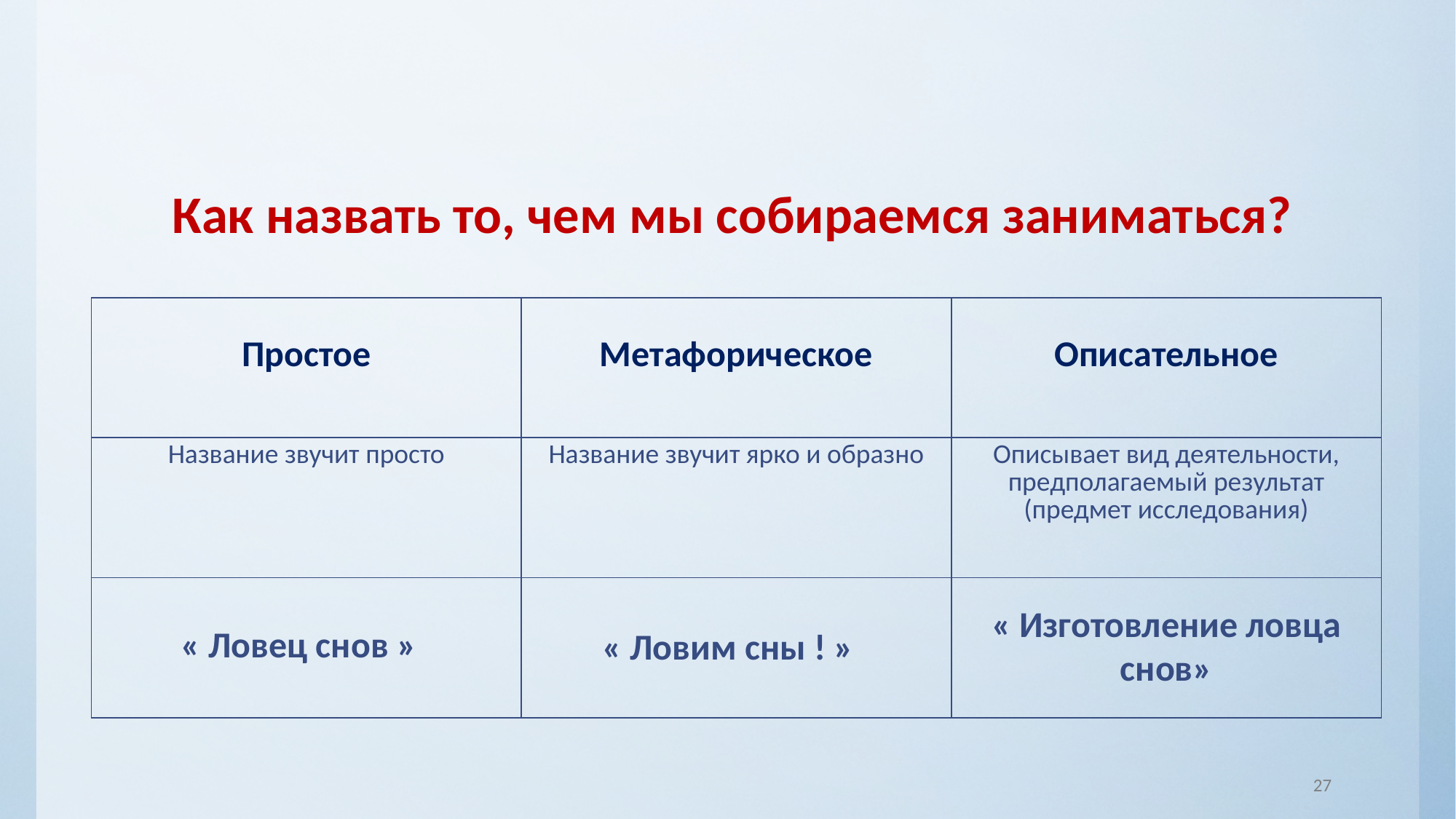

# Как назвать то, чем мы собираемся заниматься?
| Простое | Метафорическое | Описательное |
| --- | --- | --- |
| Название звучит просто | Название звучит ярко и образно | Описывает вид деятельности, предполагаемый результат (предмет исследования) |
|  |  |  |
« Изготовление ловца снов»
« Ловец снов »
« Ловим сны ! »
27